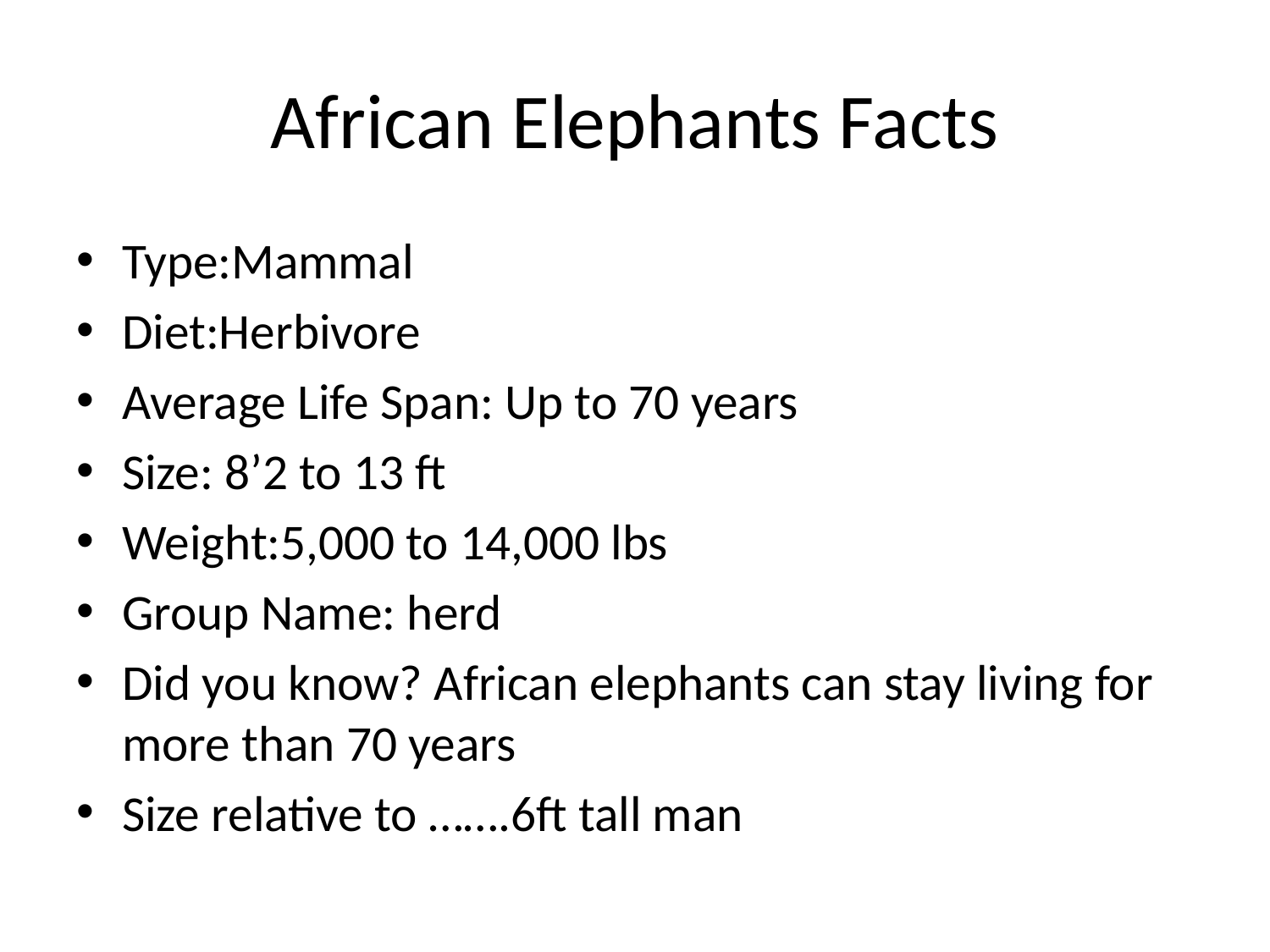

# African Elephants Facts
Type:Mammal
Diet:Herbivore
Average Life Span: Up to 70 years
Size: 8’2 to 13 ft
Weight:5,000 to 14,000 lbs
Group Name: herd
Did you know? African elephants can stay living for more than 70 years
Size relative to …….6ft tall man